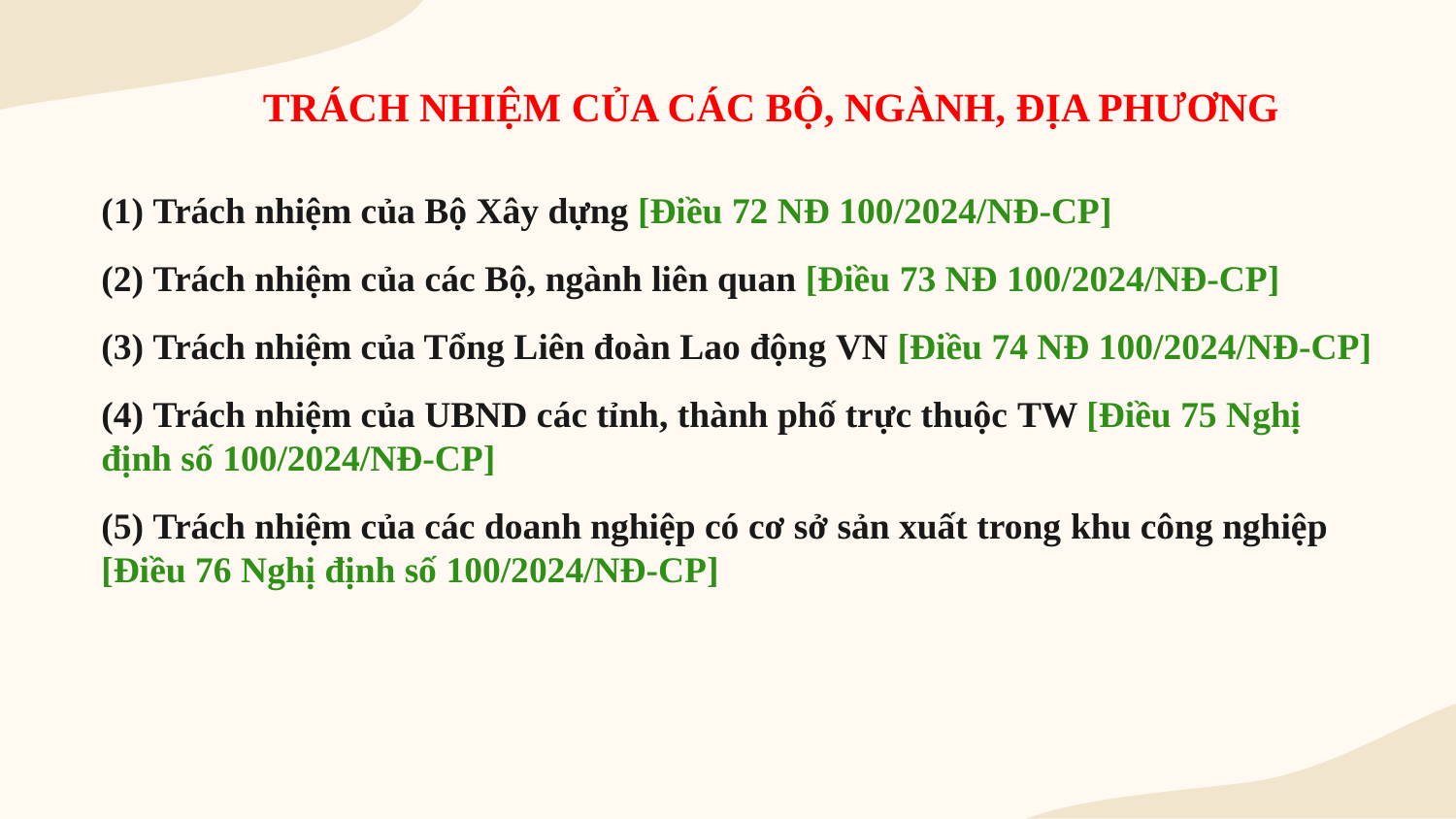

TRÁCH NHIỆM CỦA CÁC BỘ, NGÀNH, ĐỊA PHƯƠNG
(1) Trách nhiệm của Bộ Xây dựng [Điều 72 NĐ 100/2024/NĐ-CP]
(2) Trách nhiệm của các Bộ, ngành liên quan [Điều 73 NĐ 100/2024/NĐ-CP]
(3) Trách nhiệm của Tổng Liên đoàn Lao động VN [Điều 74 NĐ 100/2024/NĐ-CP]
(4) Trách nhiệm của UBND các tỉnh, thành phố trực thuộc TW [Điều 75 Nghị định số 100/2024/NĐ-CP]
(5) Trách nhiệm của các doanh nghiệp có cơ sở sản xuất trong khu công nghiệp [Điều 76 Nghị định số 100/2024/NĐ-CP]